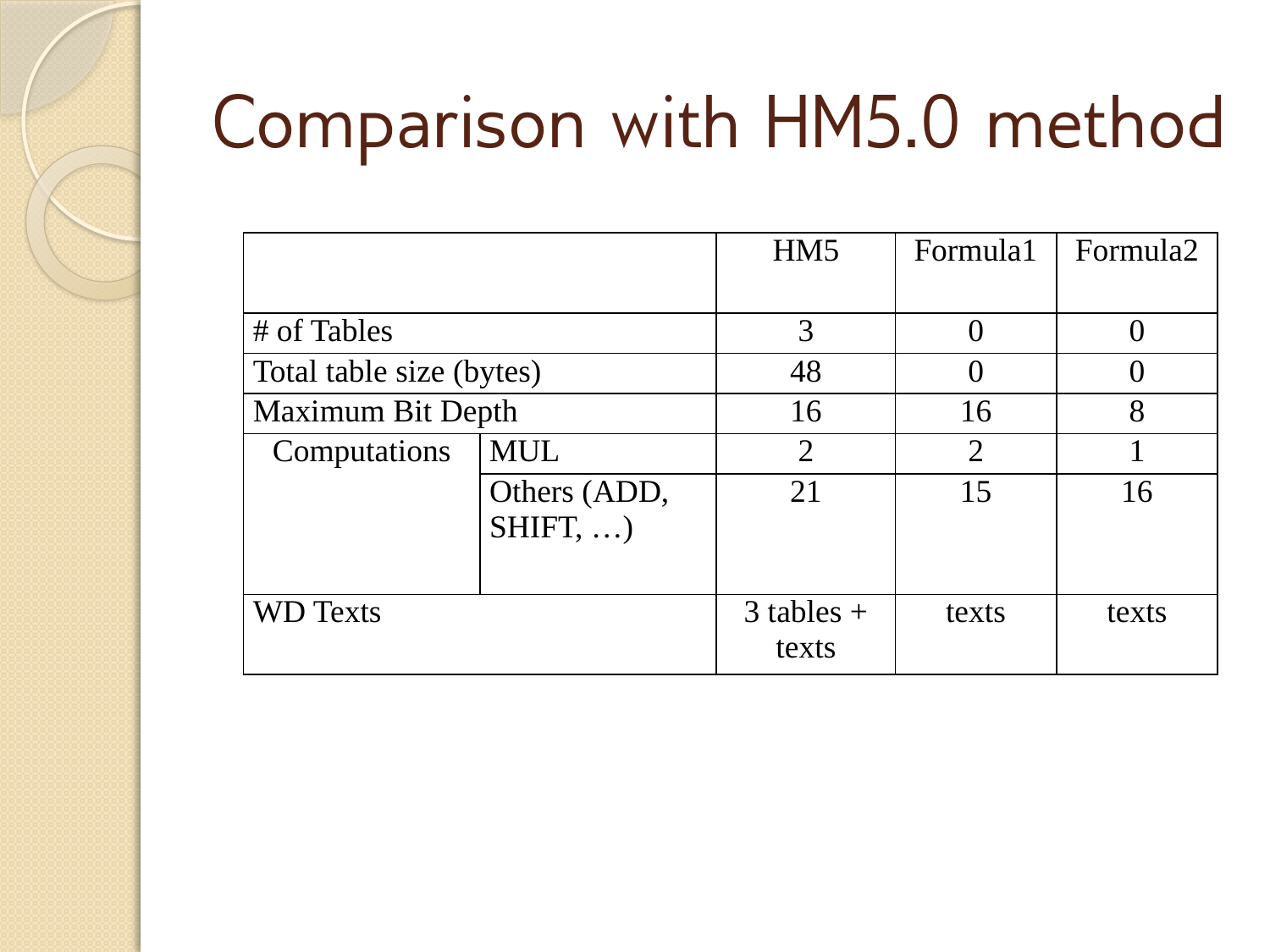

# Comparison with HM5.0 method
|  |  | HM5 | Formula1 | Formula2 |
| --- | --- | --- | --- | --- |
| # of Tables |  | 3 | 0 | 0 |
| Total table size (bytes) |  | 48 | 0 | 0 |
| Maximum Bit Depth |  | 16 | 16 | 8 |
| Computations | MUL | 2 | 2 | 1 |
|  | Others (ADD, SHIFT, …) | 21 | 15 | 16 |
| WD Texts |  | 3 tables + texts | texts | texts |